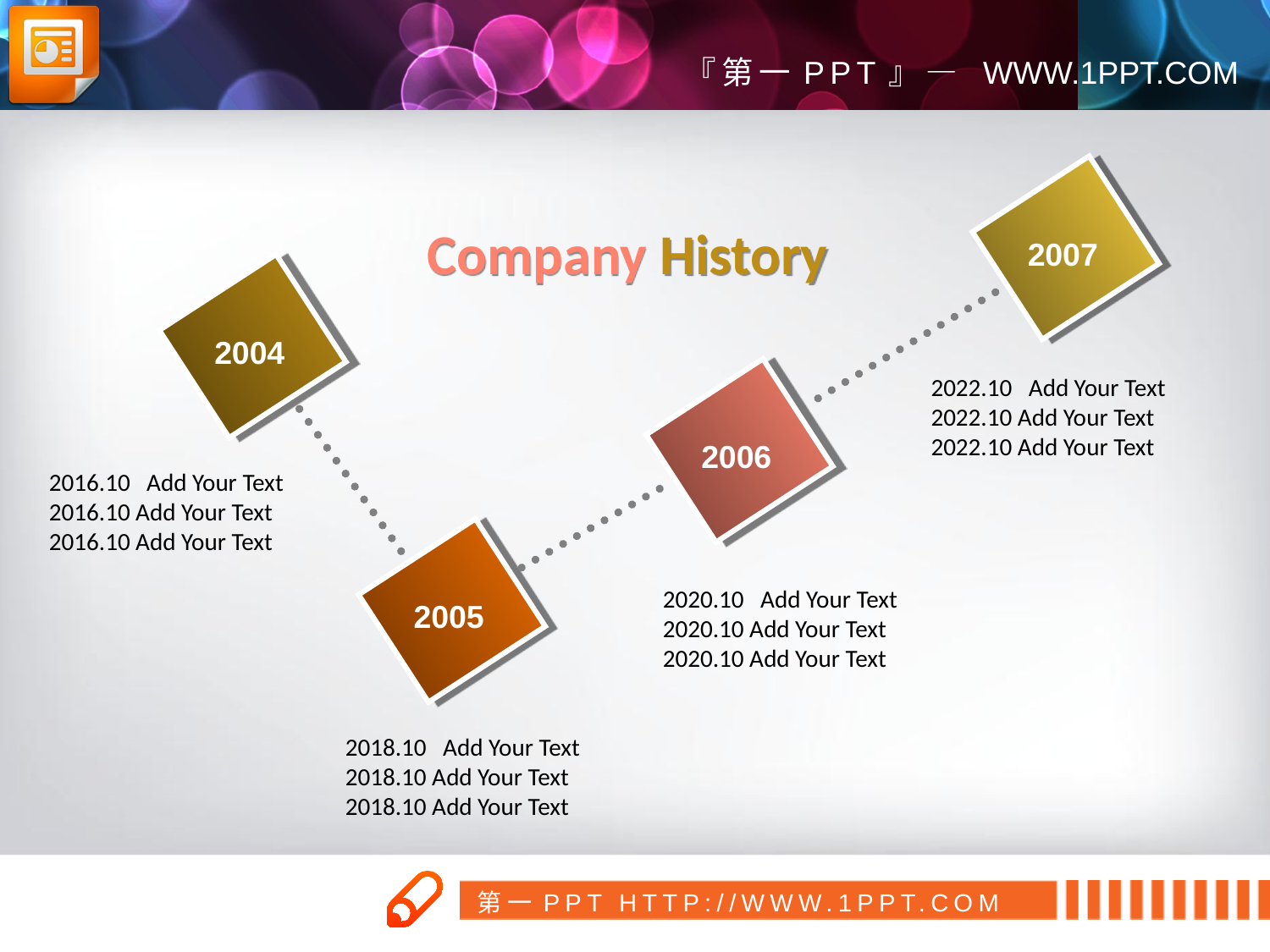

Company History
2007

2004
2022.10   Add Your Text
2022.10 Add Your Text
2022.10 Add Your Text

2006
2016.10   Add Your Text
2016.10 Add Your Text
2016.10 Add Your Text

2020.10   Add Your Text
2020.10 Add Your Text
2020.10 Add Your Text
2005
2018.10   Add Your Text
2018.10 Add Your Text
2018.10 Add Your Text